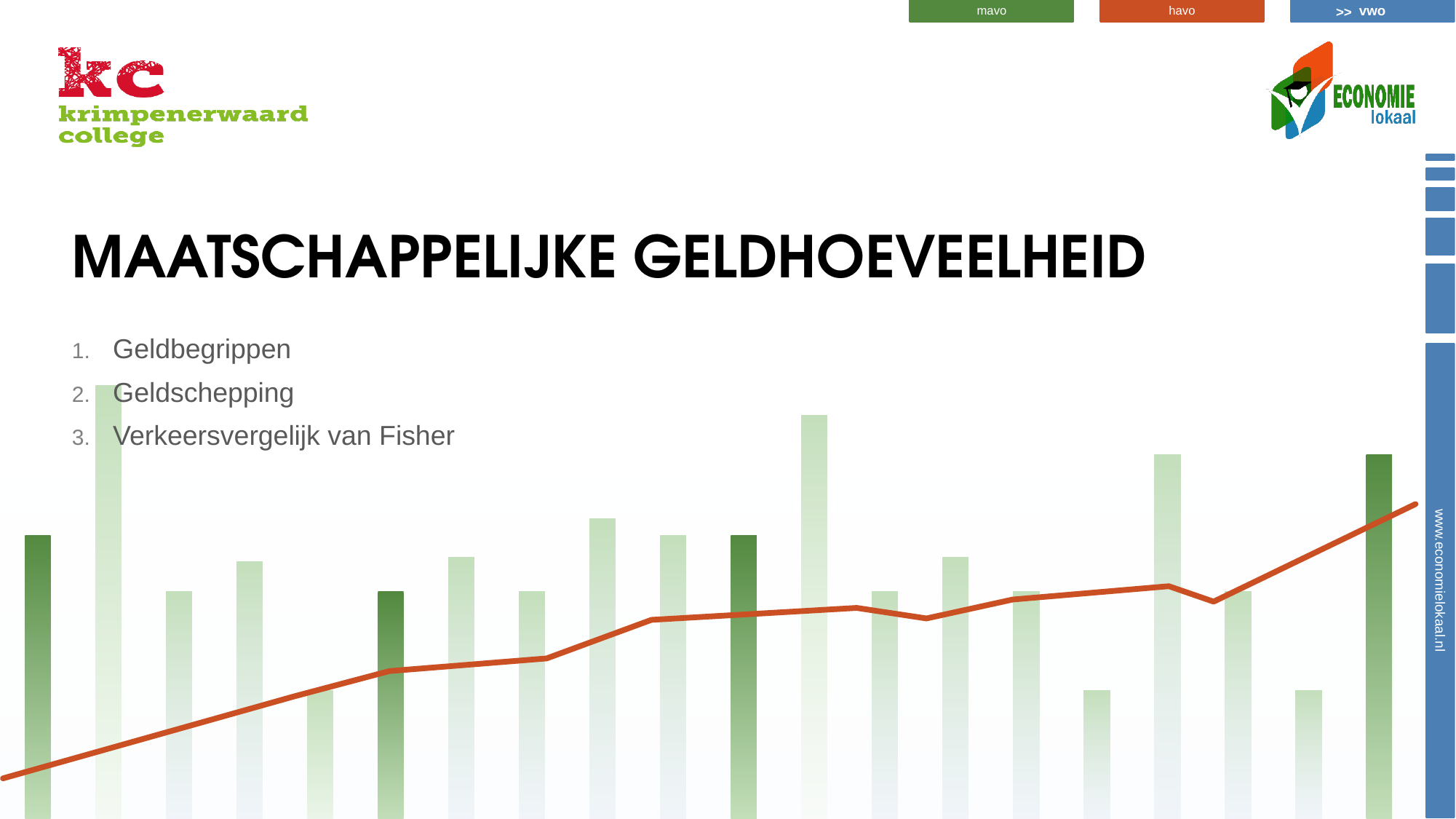

# Maatschappelijke geldhoeveelheid
Geldbegrippen
Geldschepping
Verkeersvergelijk van Fisher